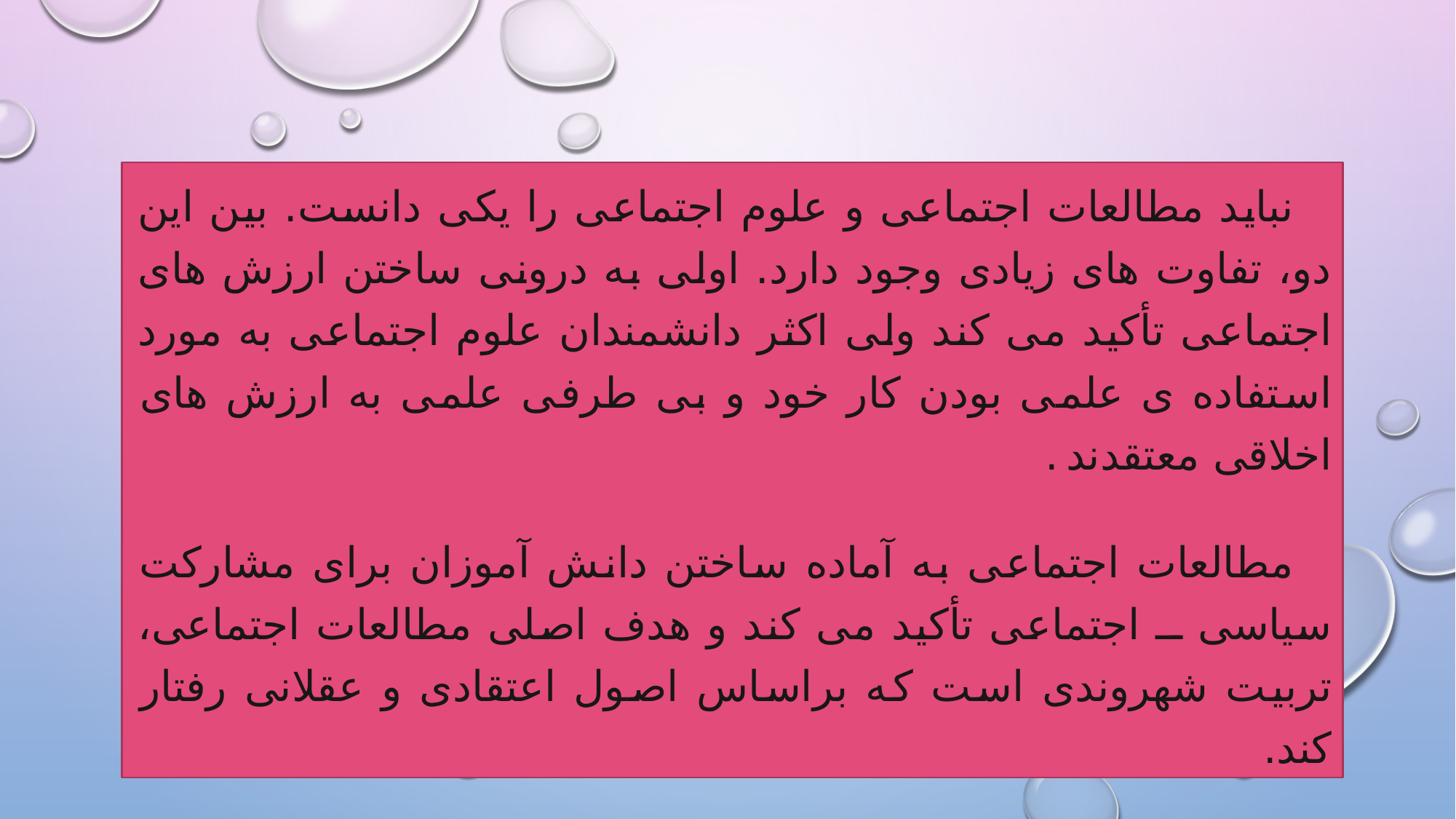

نبايد مطالعات اجتماعی و علوم اجتماعی را يکی دانست. بين اين دو، تفاوت های زيادی وجود دارد. اولی به درونی ساختن ارزش های اجتماعی تأکيد می کند ولی اکثر دانشمندان علوم اجتماعی به مورد استفاده ی علمی بودن کار خود و بی طرفی علمی به ارزش های اخلاقی معتقدند .

مطالعات اجتماعی به آماده ساختن دانش آموزان برای مشارکت سياسی ــ اجتماعی تأکيد می کند و هدف اصلی مطالعات اجتماعی، تربيت شهروندی است که براساس اصول اعتقادی و عقلانی رفتار کند.